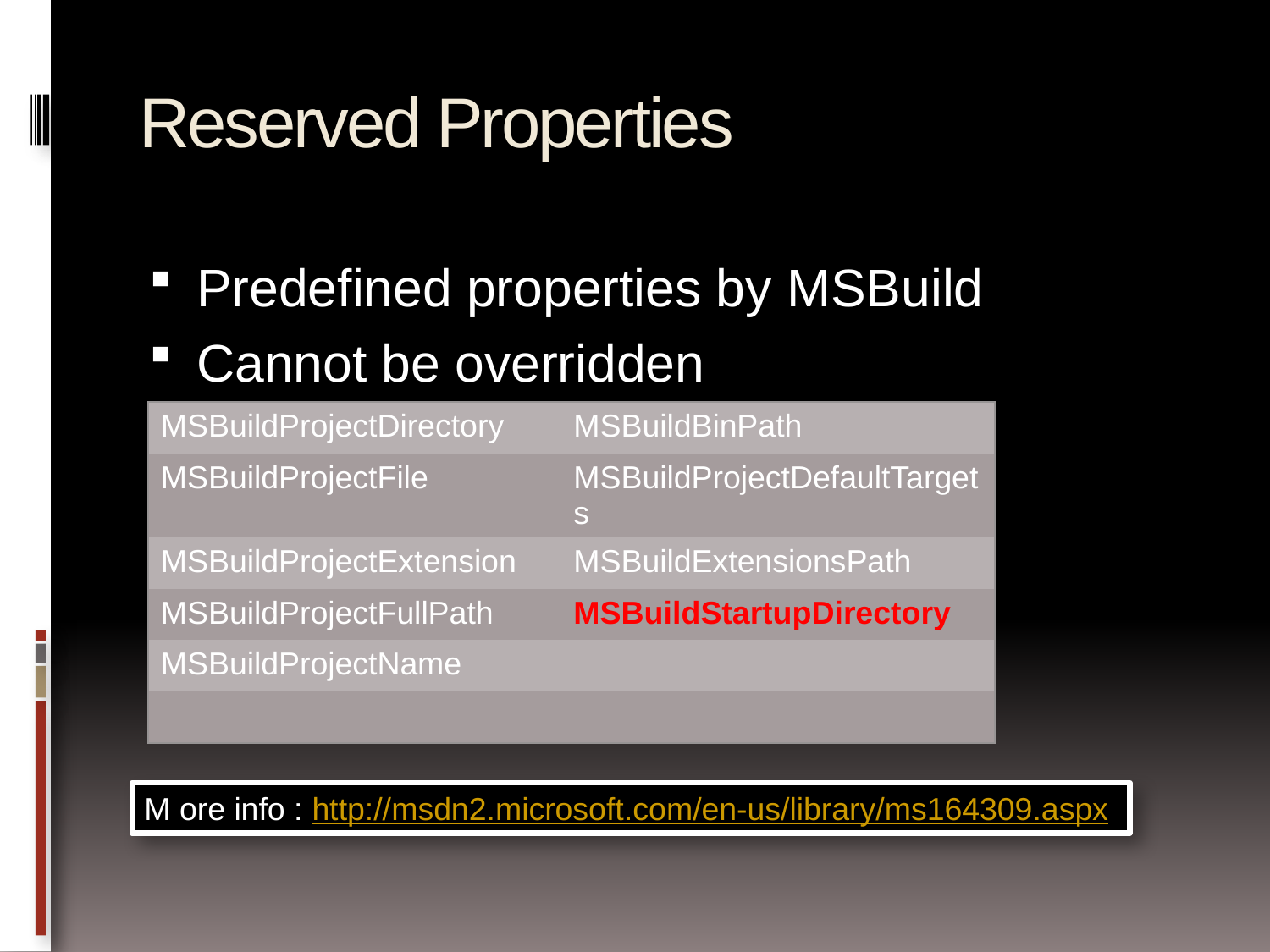

# Reserved Properties
Predefined properties by MSBuild
Cannot be overridden
| MSBuildProjectDirectory | MSBuildBinPath |
| --- | --- |
| MSBuildProjectFile | MSBuildProjectDefaultTargets |
| MSBuildProjectExtension | MSBuildExtensionsPath |
| MSBuildProjectFullPath | MSBuildStartupDirectory |
| MSBuildProjectName |  |
|  |  |
M ore info : http://msdn2.microsoft.com/en-us/library/ms164309.aspx